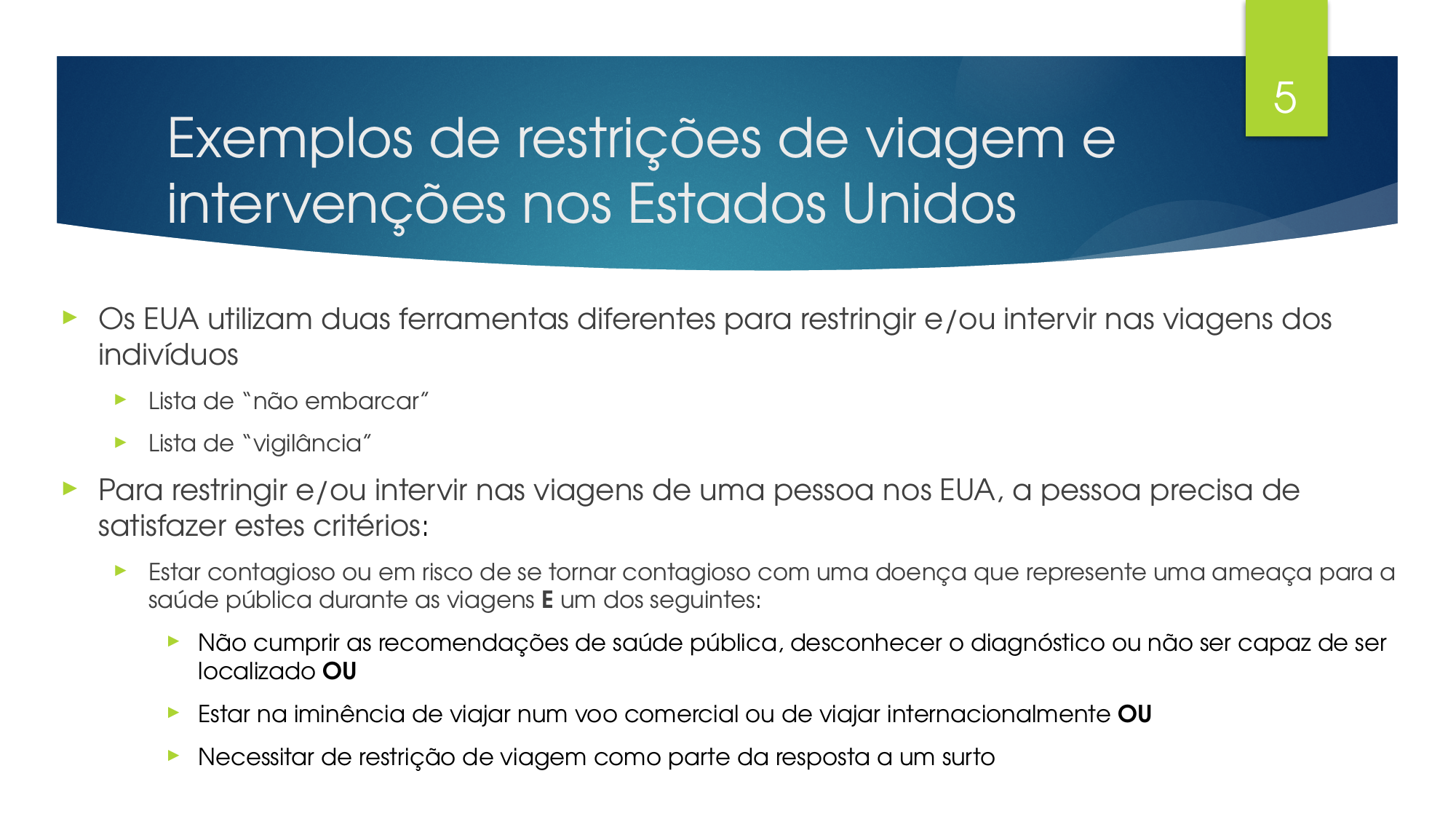

5
Exemplos de restrições de viagem e intervenções nos Estados Unidos
Os EUA utilizam duas ferramentas diferentes para restringir e/ou intervir nas viagens dos indivíduos
Lista de “não embarcar”
Lista de “vigilância”
Para restringir e/ou intervir nas viagens de uma pessoa nos EUA, a pessoa precisa de satisfazer estes critérios:
Estar contagioso ou em risco de se tornar contagioso com uma doença que represente uma ameaça para a saúde pública durante as viagens E um dos seguintes:
Não cumprir as recomendações de saúde pública, desconhecer o diagnóstico ou não ser capaz de ser localizado OU
Estar na iminência de viajar num voo comercial ou de viajar internacionalmente OU
Necessitar de restrição de viagem como parte da resposta a um surto